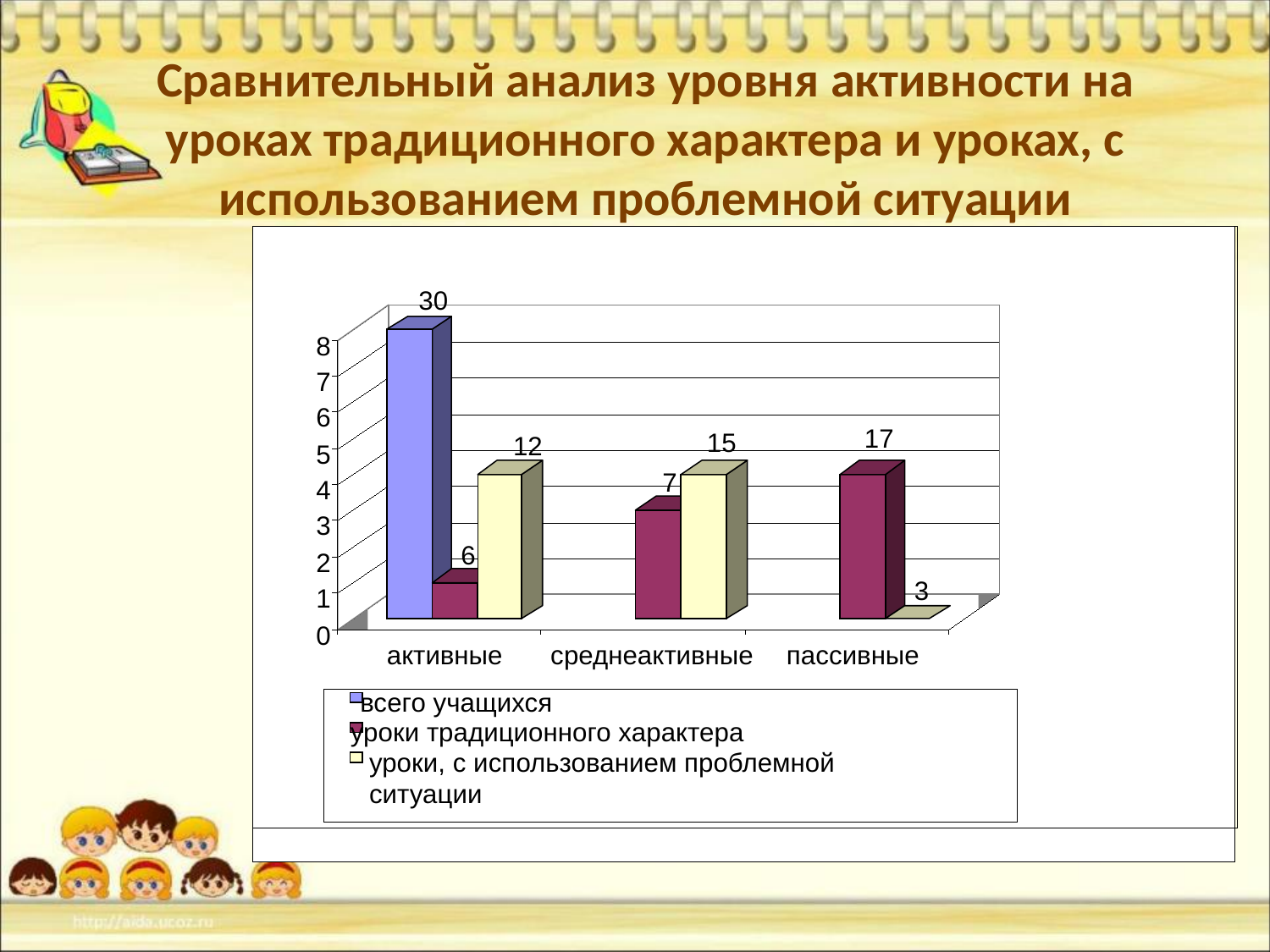

# Сравнительный анализ уровня активности на уроках традиционного характера и уроках, с использованием проблемной ситуации

30

8

7

6

17
15
12
5

7
4

3

6
2

3
1

0
активные
среднеактивные
пассивные
всего учащихся

уроки традиционного характера

уроки, с использованием проблемной ситуации